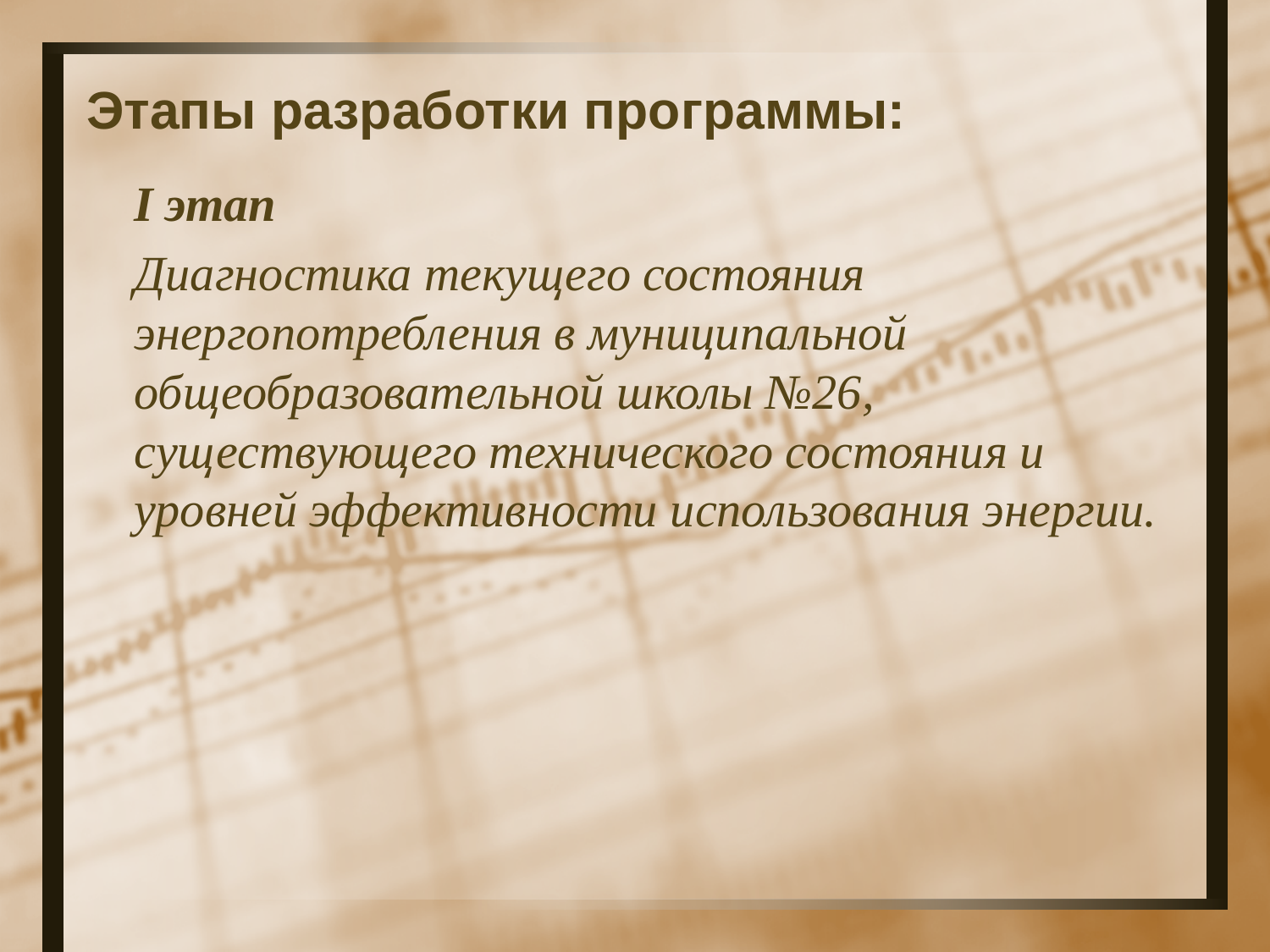

#
Этапы разработки программы:
	I этап
	Диагностика текущего состояния энергопотребления в муниципальной общеобразовательной школы №26, существующего технического состояния и уровней эффективности использования энергии.